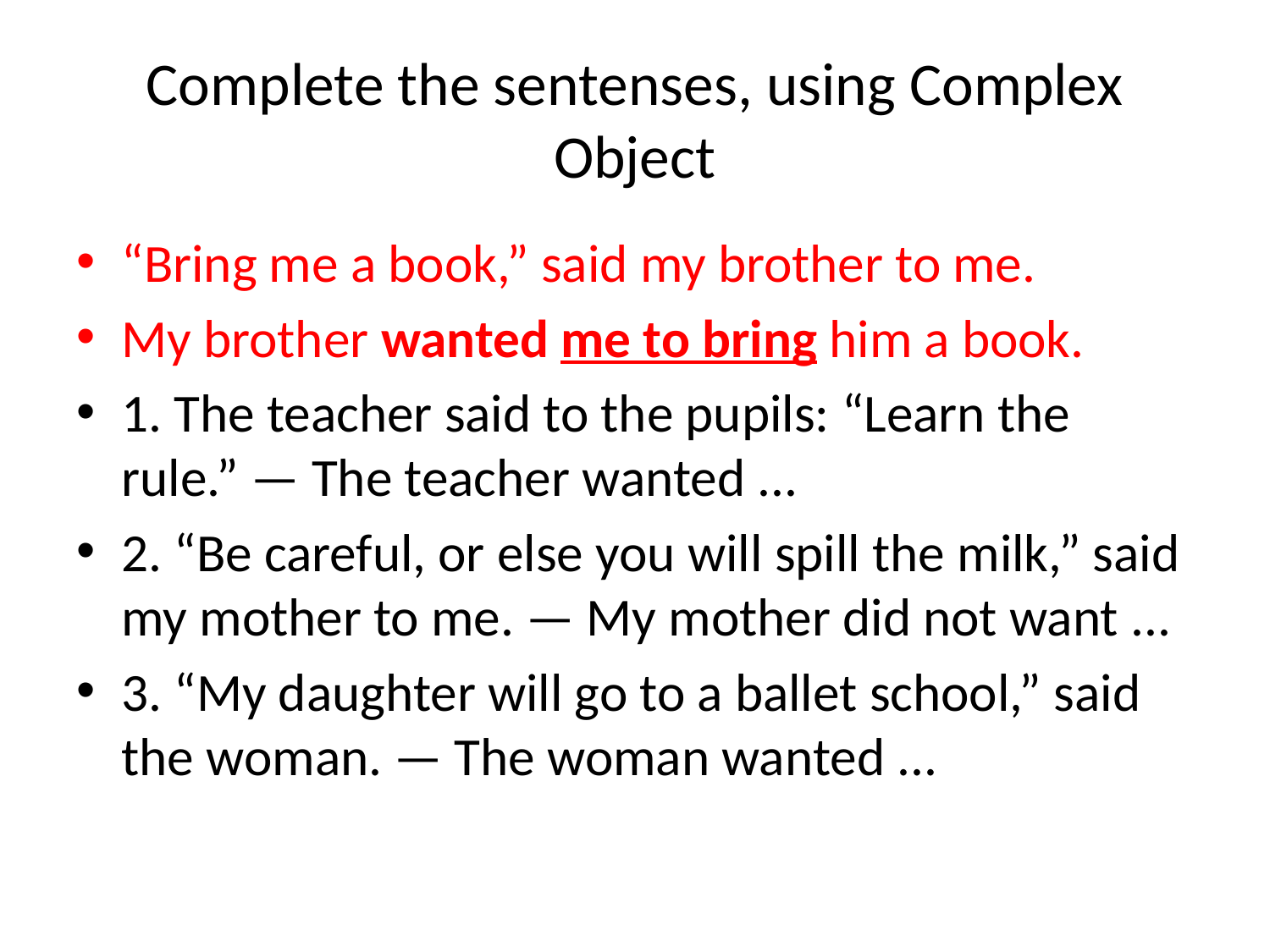

# Complete the sentenses, using Complex Object
“Bring me a book,” said my brother to me.
My brother wanted me to bring him a book.
1. The teacher said to the pupils: “Learn the rule.” — The teacher wanted ...
2. “Be careful, or else you will spill the milk,” said my mother to me. — My mother did not want ...
3. “My daughter will go to a ballet school,” said the woman. — The woman wanted ...